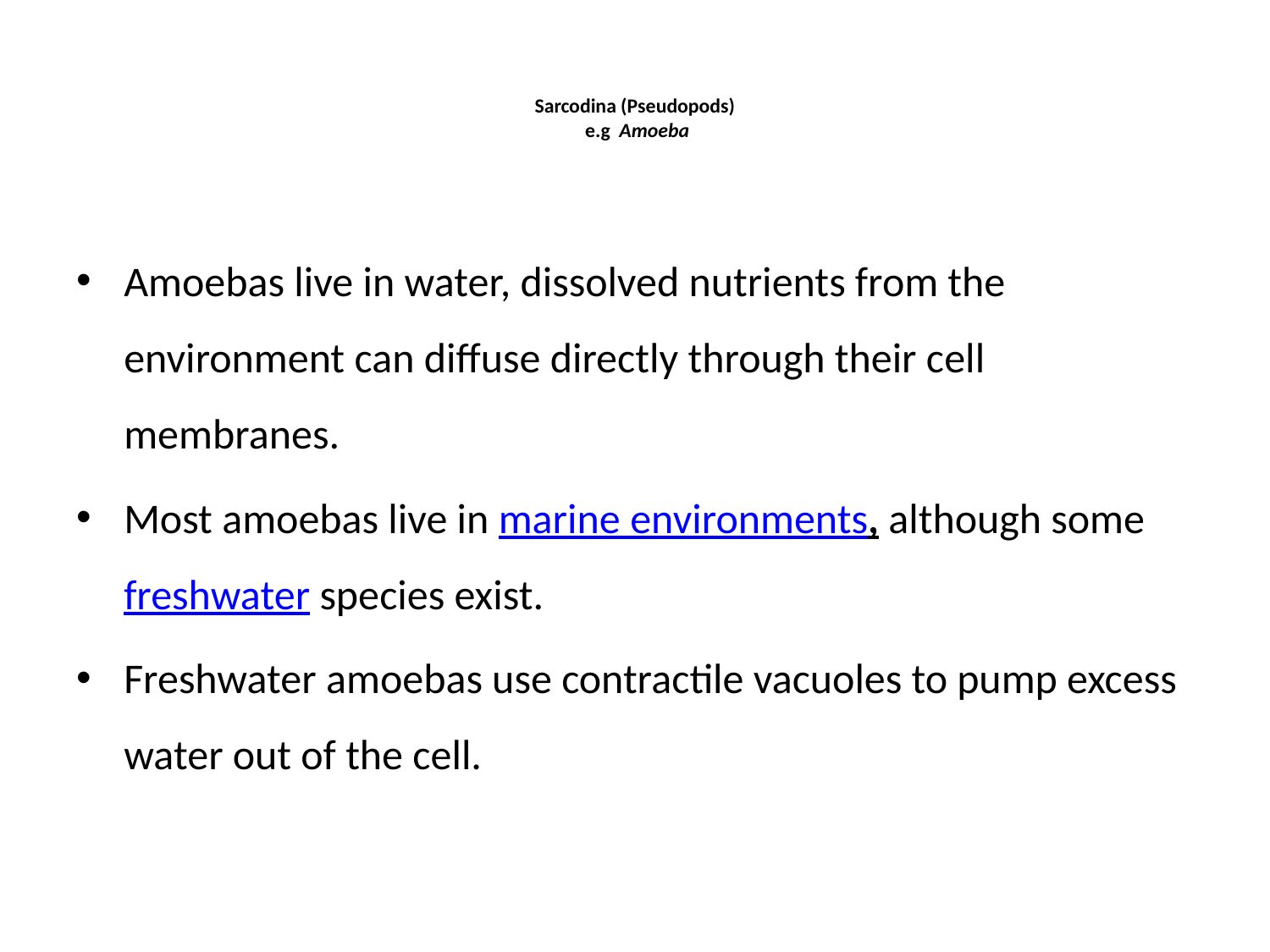

# Sarcodina (Pseudopods) e.g  Amoeba
Amoebas live in water, dissolved nutrients from the environment can diffuse directly through their cell membranes.
Most amoebas live in marine environments, although some freshwater species exist.
Freshwater amoebas use contractile vacuoles to pump excess water out of the cell.